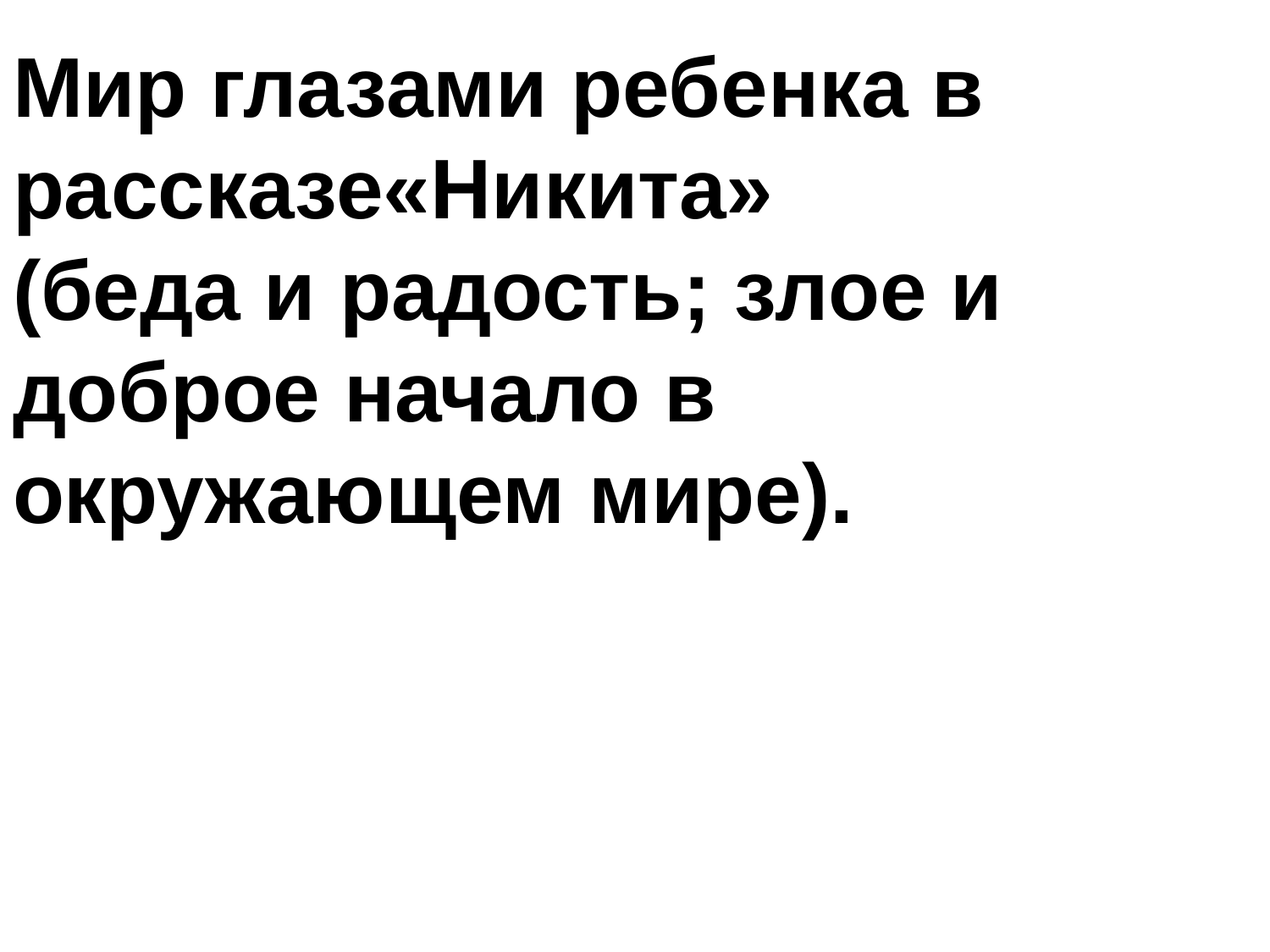

Мир глазами ребенка в рассказе«Никита»
(беда и радость; злое и доброе начало в окружающем мире).